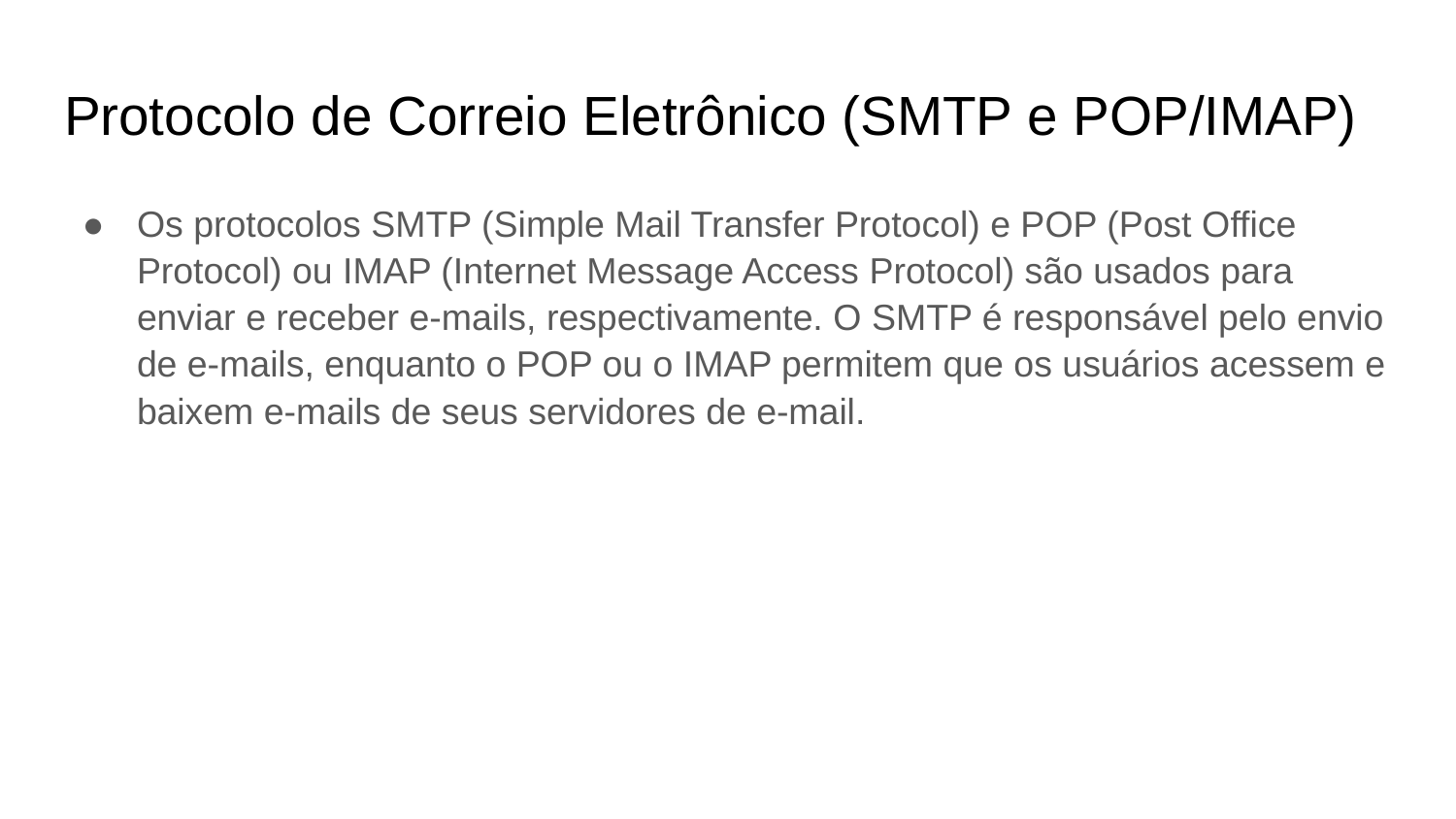

# Protocolo de Correio Eletrônico (SMTP e POP/IMAP)
Os protocolos SMTP (Simple Mail Transfer Protocol) e POP (Post Office Protocol) ou IMAP (Internet Message Access Protocol) são usados para enviar e receber e-mails, respectivamente. O SMTP é responsável pelo envio de e-mails, enquanto o POP ou o IMAP permitem que os usuários acessem e baixem e-mails de seus servidores de e-mail.